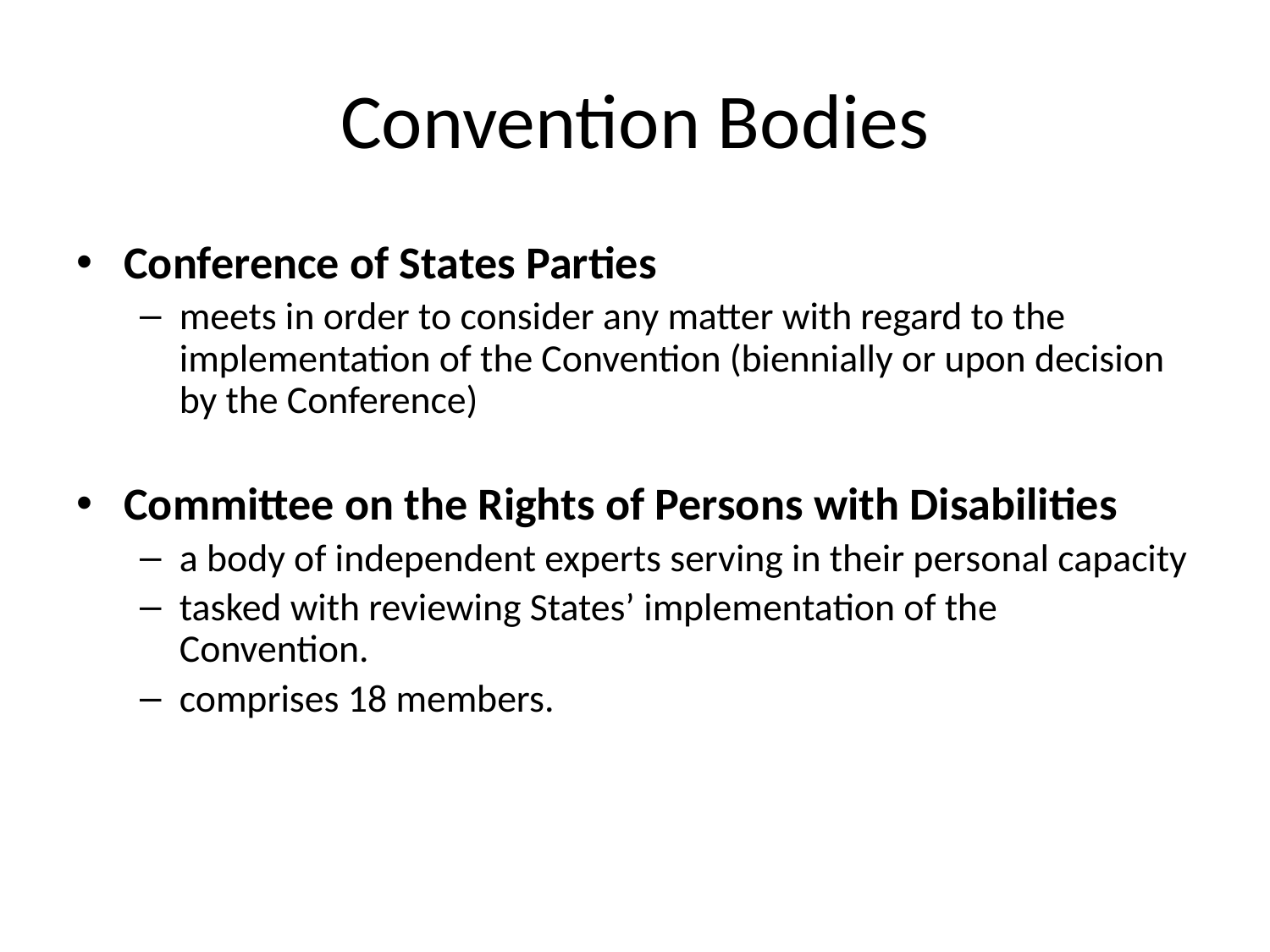

# Convention Bodies
Conference of States Parties
meets in order to consider any matter with regard to the implementation of the Convention (biennially or upon decision by the Conference)

Committee on the Rights of Persons with Disabilities
a body of independent experts serving in their personal capacity
tasked with reviewing States’ implementation of the Convention.
comprises 18 members.